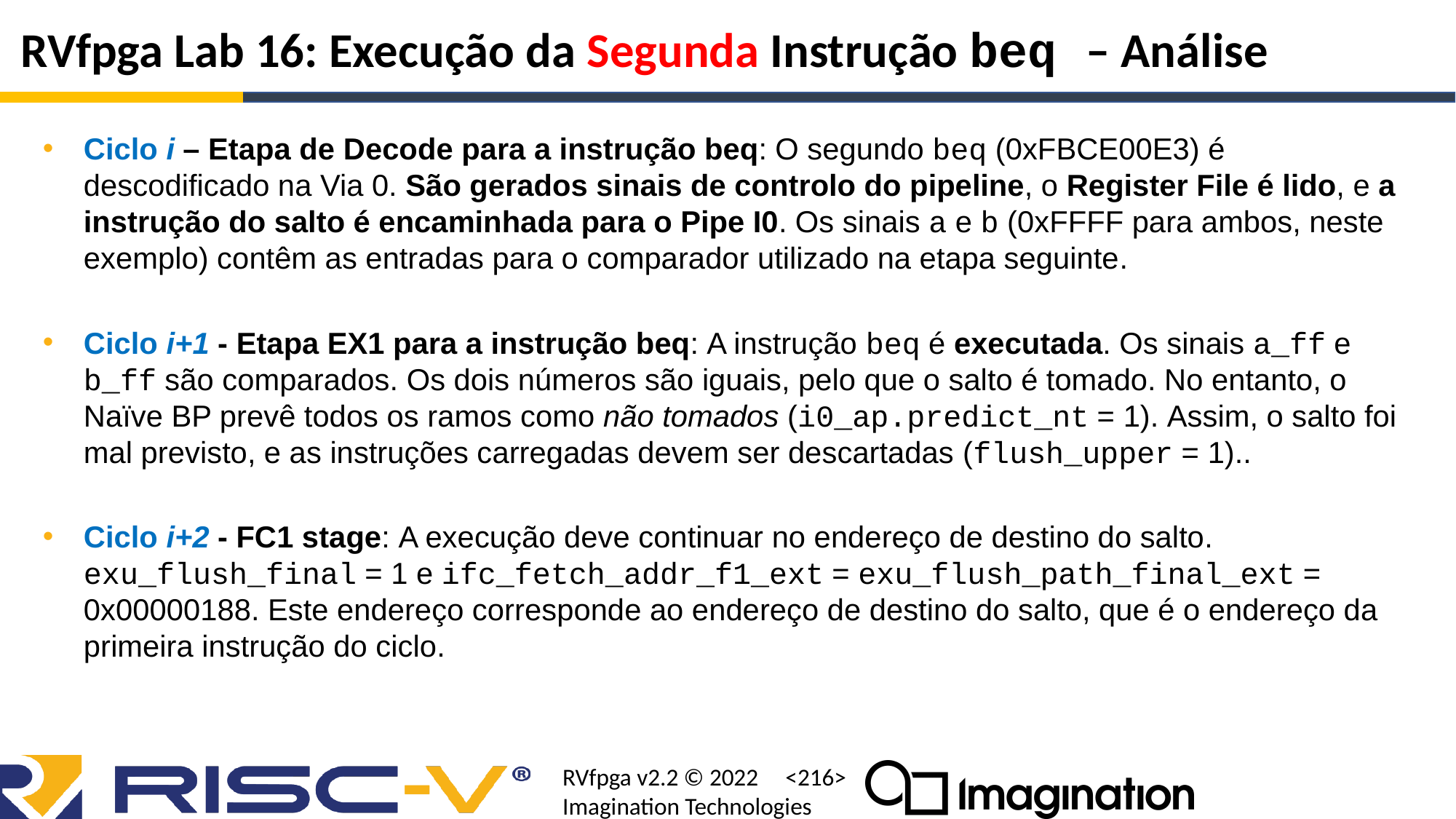

# RVfpga Lab 16: Execução da Segunda Instrução beq – Análise
Ciclo i – Etapa de Decode para a instrução beq: O segundo beq (0xFBCE00E3) é descodificado na Via 0. São gerados sinais de controlo do pipeline, o Register File é lido, e a instrução do salto é encaminhada para o Pipe I0. Os sinais a e b (0xFFFF para ambos, neste exemplo) contêm as entradas para o comparador utilizado na etapa seguinte.

Ciclo i+1 - Etapa EX1 para a instrução beq: A instrução beq é executada. Os sinais a_ff e b_ff são comparados. Os dois números são iguais, pelo que o salto é tomado. No entanto, o Naïve BP prevê todos os ramos como não tomados (i0_ap.predict_nt = 1). Assim, o salto foi mal previsto, e as instruções carregadas devem ser descartadas (flush_upper = 1)..

Ciclo i+2 - FC1 stage: A execução deve continuar no endereço de destino do salto. exu_flush_final = 1 e ifc_fetch_addr_f1_ext = exu_flush_path_final_ext = 0x00000188. Este endereço corresponde ao endereço de destino do salto, que é o endereço da primeira instrução do ciclo.